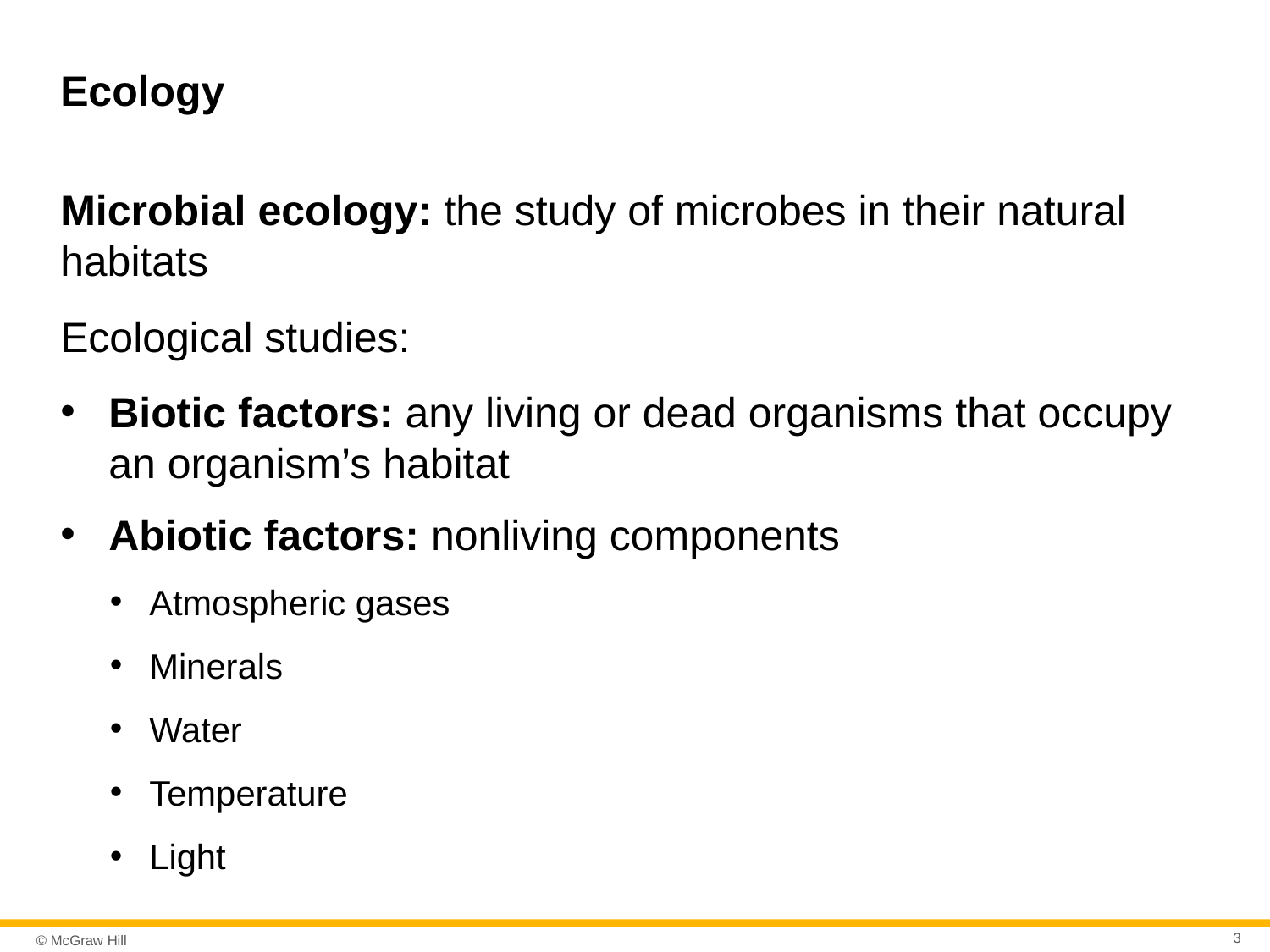

# Ecology
Microbial ecology: the study of microbes in their natural habitats
Ecological studies:
Biotic factors: any living or dead organisms that occupy an organism’s habitat
Abiotic factors: nonliving components
Atmospheric gases
Minerals
Water
Temperature
Light